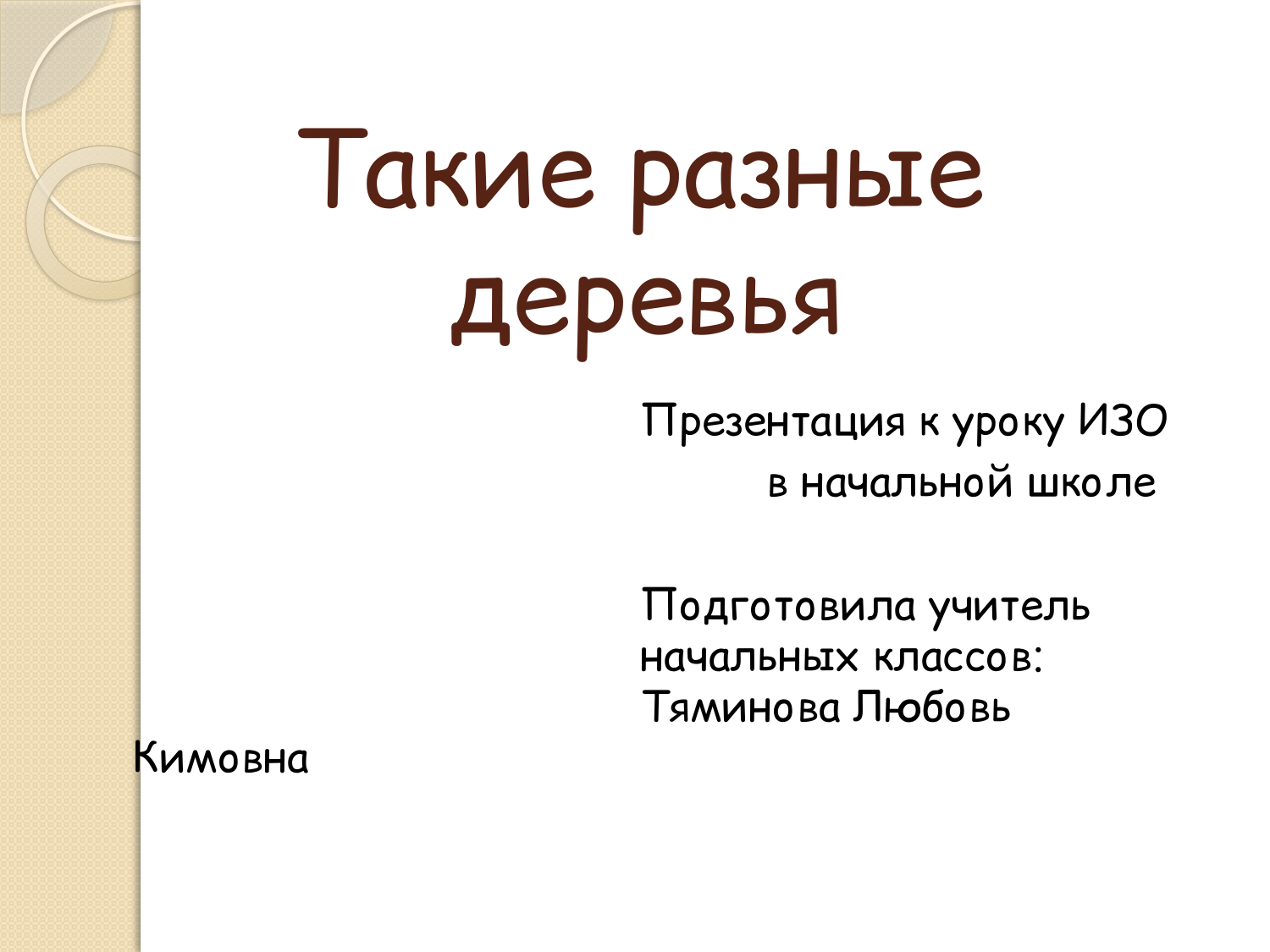

# Такие разные    			   деревья
					Презентация к уроку ИЗО
						в начальной школе

					Подготовила учитель 					начальных классов: 					Тяминова Любовь Кимовна